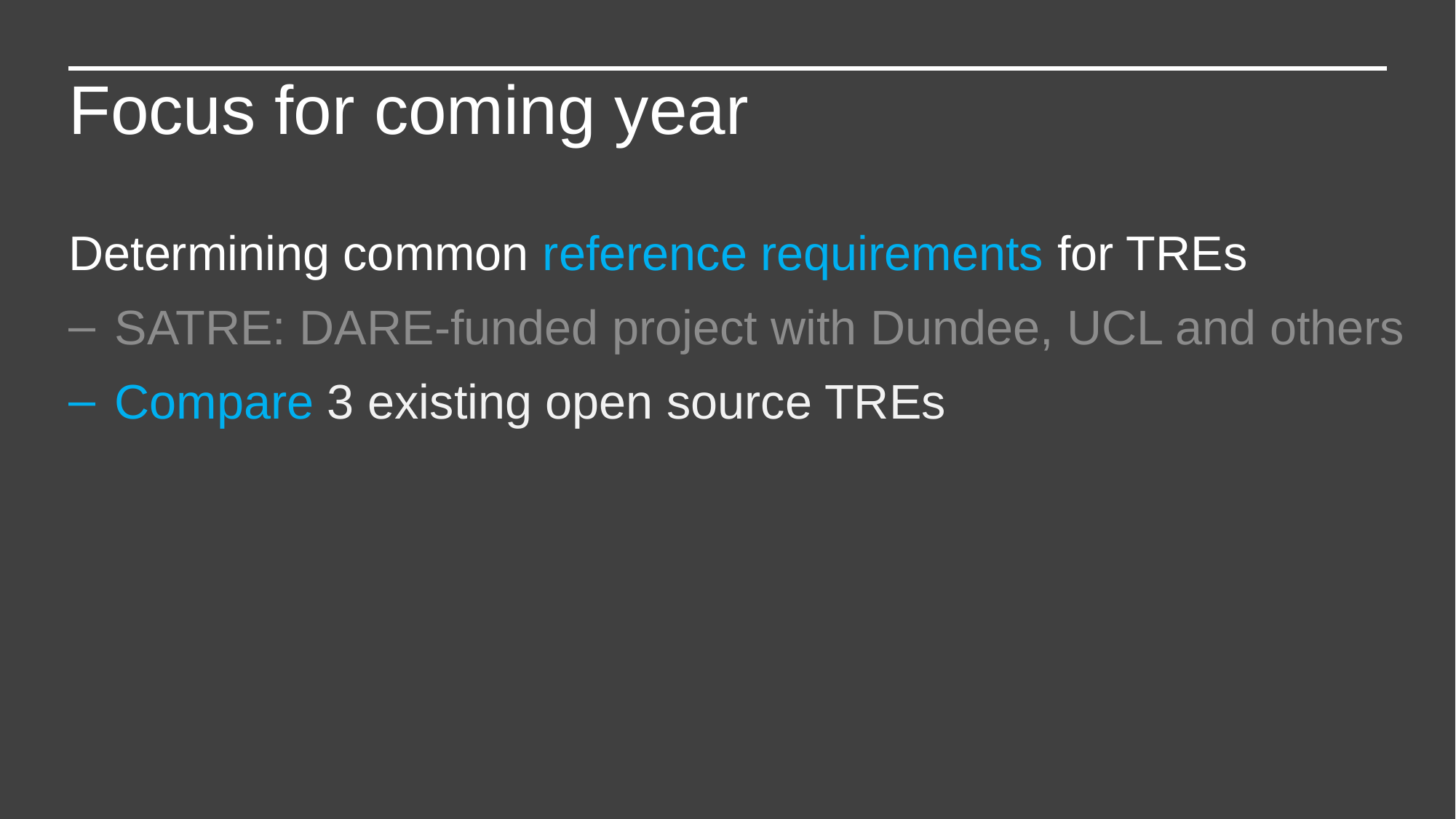

Focus for coming year
Determining common reference requirements for TREs
SATRE: DARE-funded project with Dundee, UCL and others
Compare 3 existing open source TREs